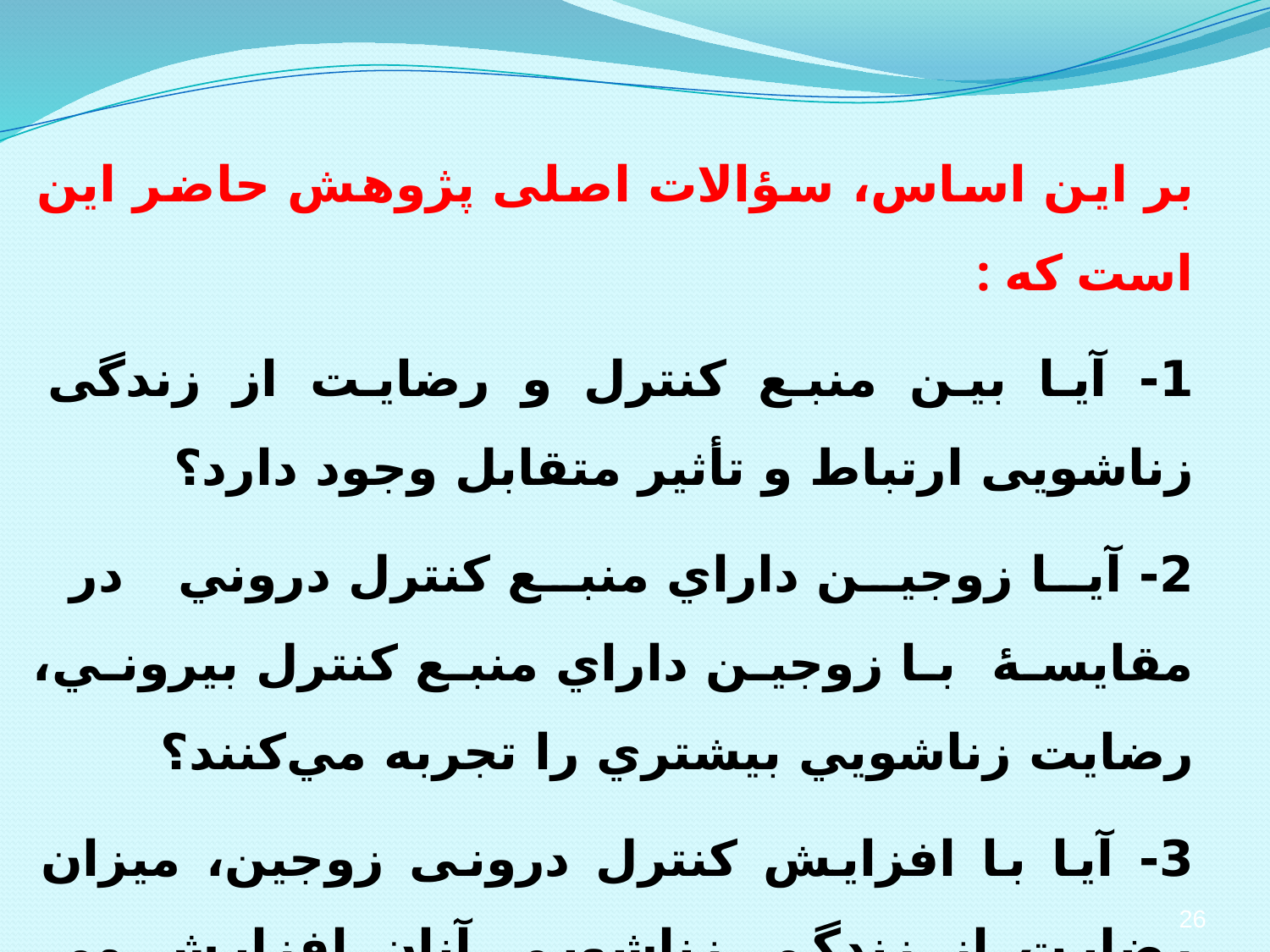

بر این اساس، سؤالات اصلی پژوهش حاضر این است که :
1- آیا بین منبع کنترل و رضایت از زندگی زناشویی ارتباط و تأثیر متقابل وجود دارد؟
2- آيا زوجين داراي منبع كنترل دروني در مقایسۀ با زوجين داراي منبع كنترل بيروني، رضايت زناشويي بيشتري را تجربه مي‌كنند؟
3- آیا با افزایش کنترل درونی زوجین، میزان رضایت از زندگی زناشویی آنان افزایش می یابد؟
26